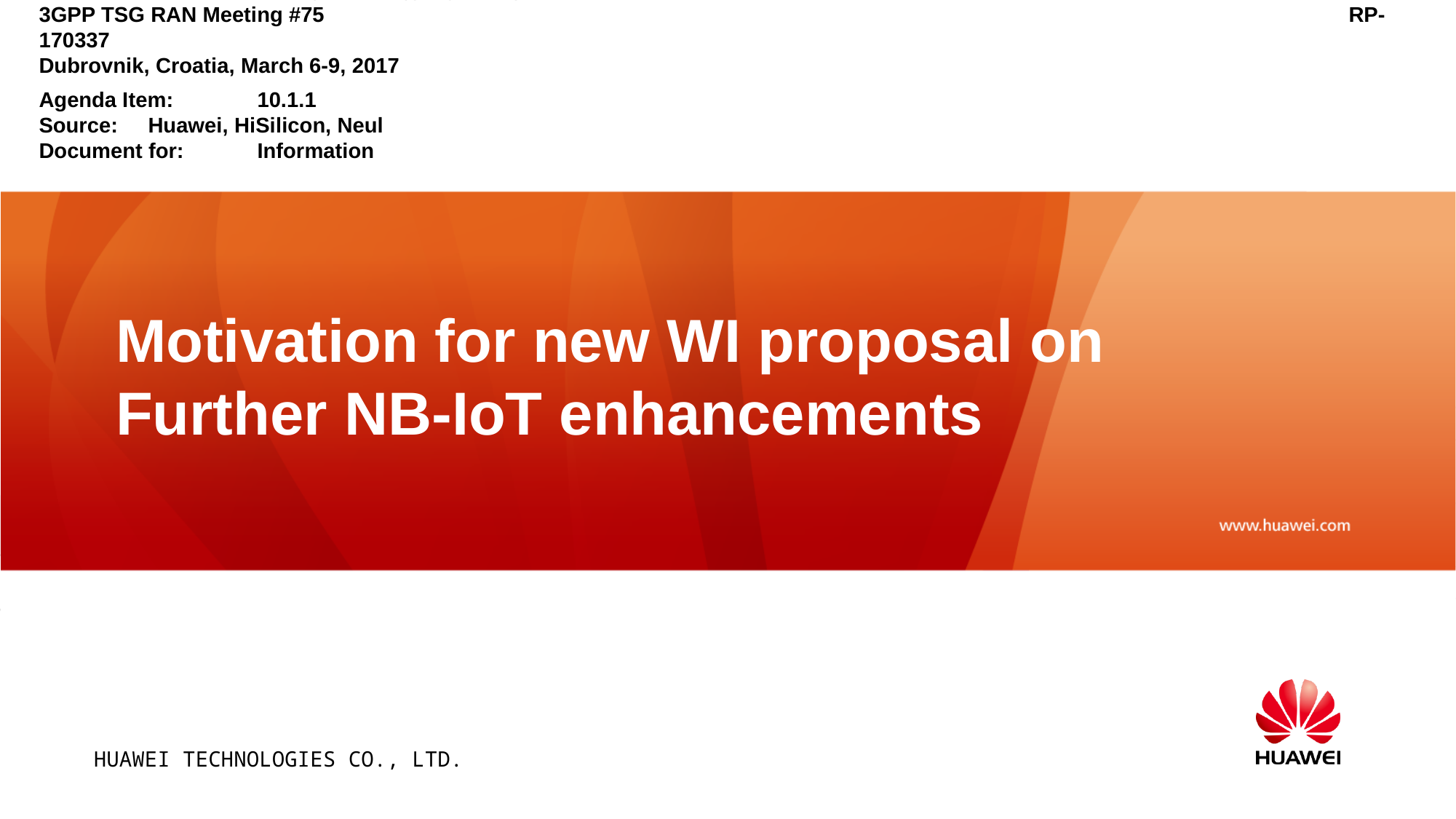

3GPP TSG RAN Meeting #75									       	RP-170337
Dubrovnik, Croatia, March 6-9, 2017
Agenda Item: 	10.1.1
Source: 	Huawei, HiSilicon, Neul
Document for:	Information
# Motivation for new WI proposal on Further NB-IoT enhancements